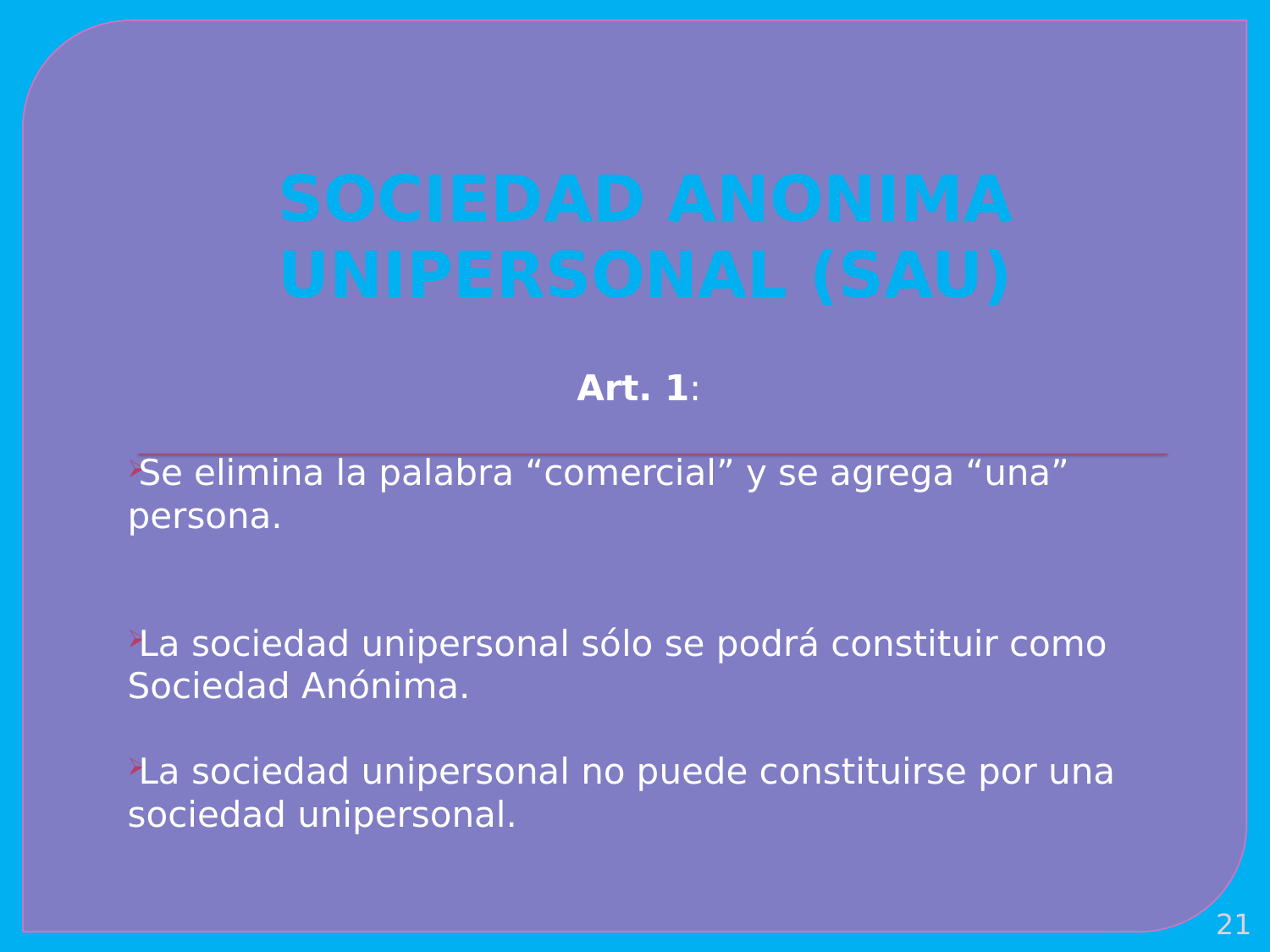

# SOCIEDAD ANONIMA UNIPERSONAL (SAU)

Art. 1:

Se elimina la palabra “comercial” y se agrega “una” persona.

La sociedad unipersonal sólo se podrá constituir como Sociedad Anónima.

La sociedad unipersonal no puede constituirse por una sociedad unipersonal.
21